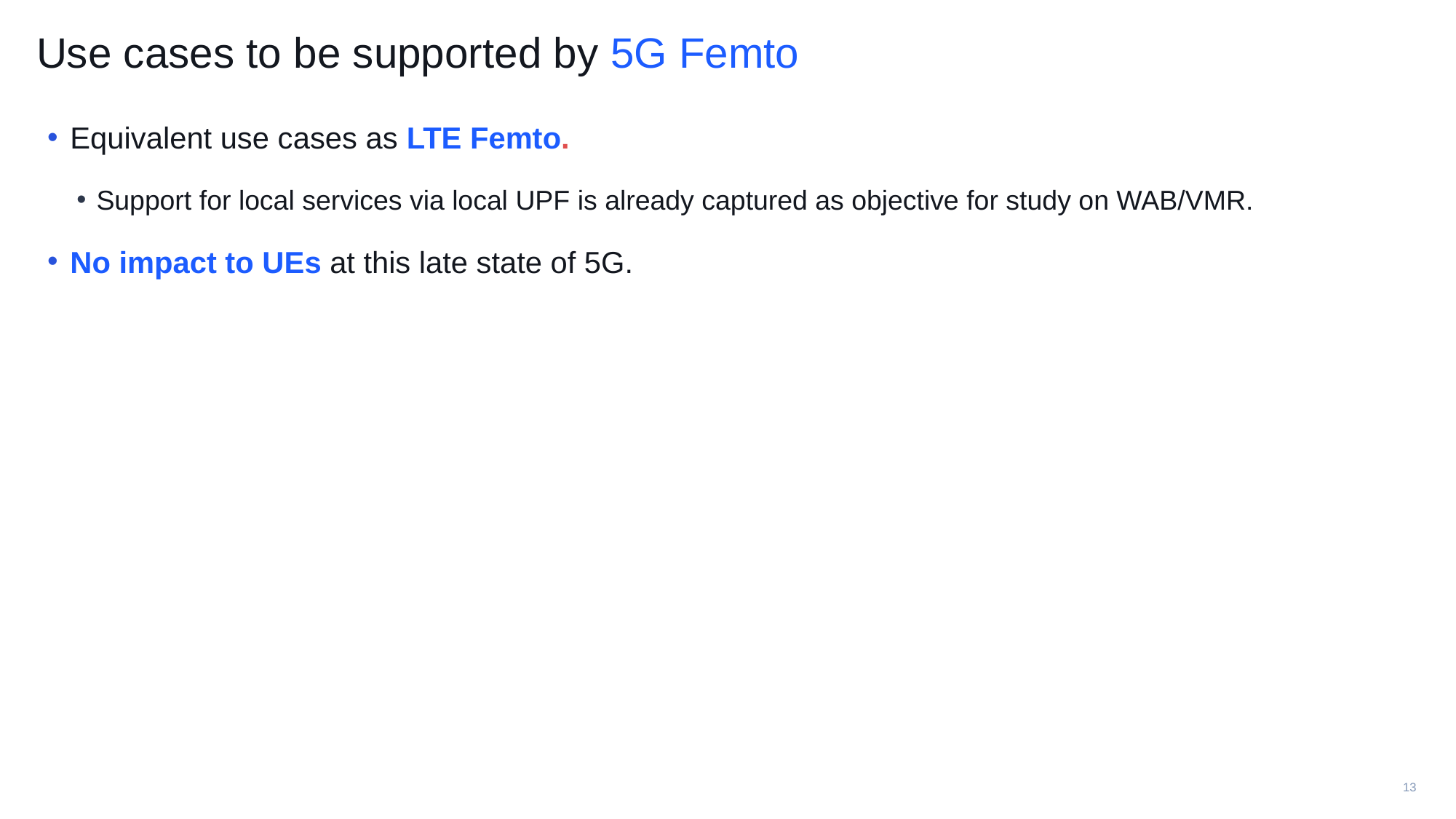

Use cases to be supported by 5G Femto
Equivalent use cases as LTE Femto.
Support for local services via local UPF is already captured as objective for study on WAB/VMR.
No impact to UEs at this late state of 5G.